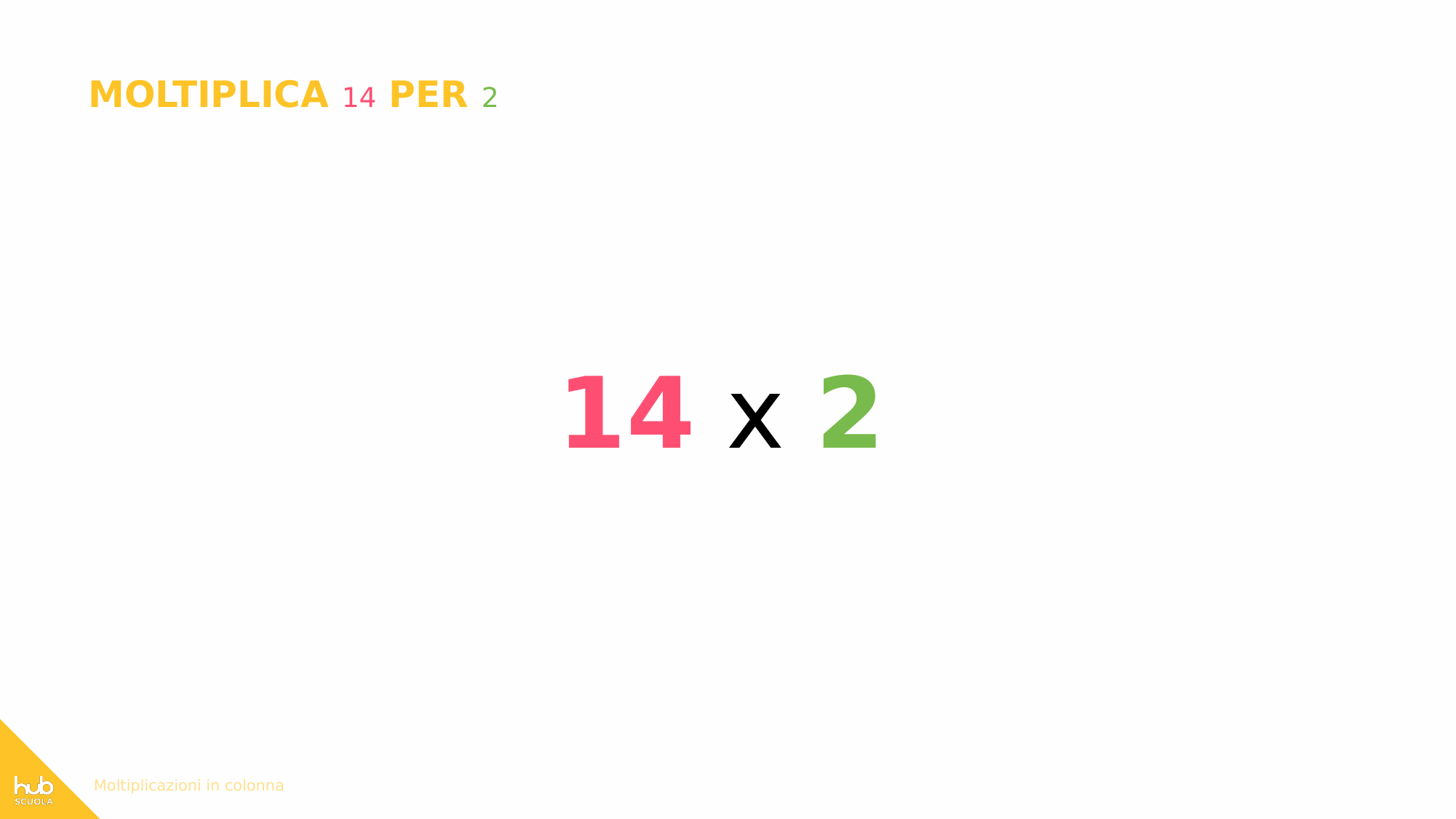

MOLTIPLICA 14 PER 2
14 x 2